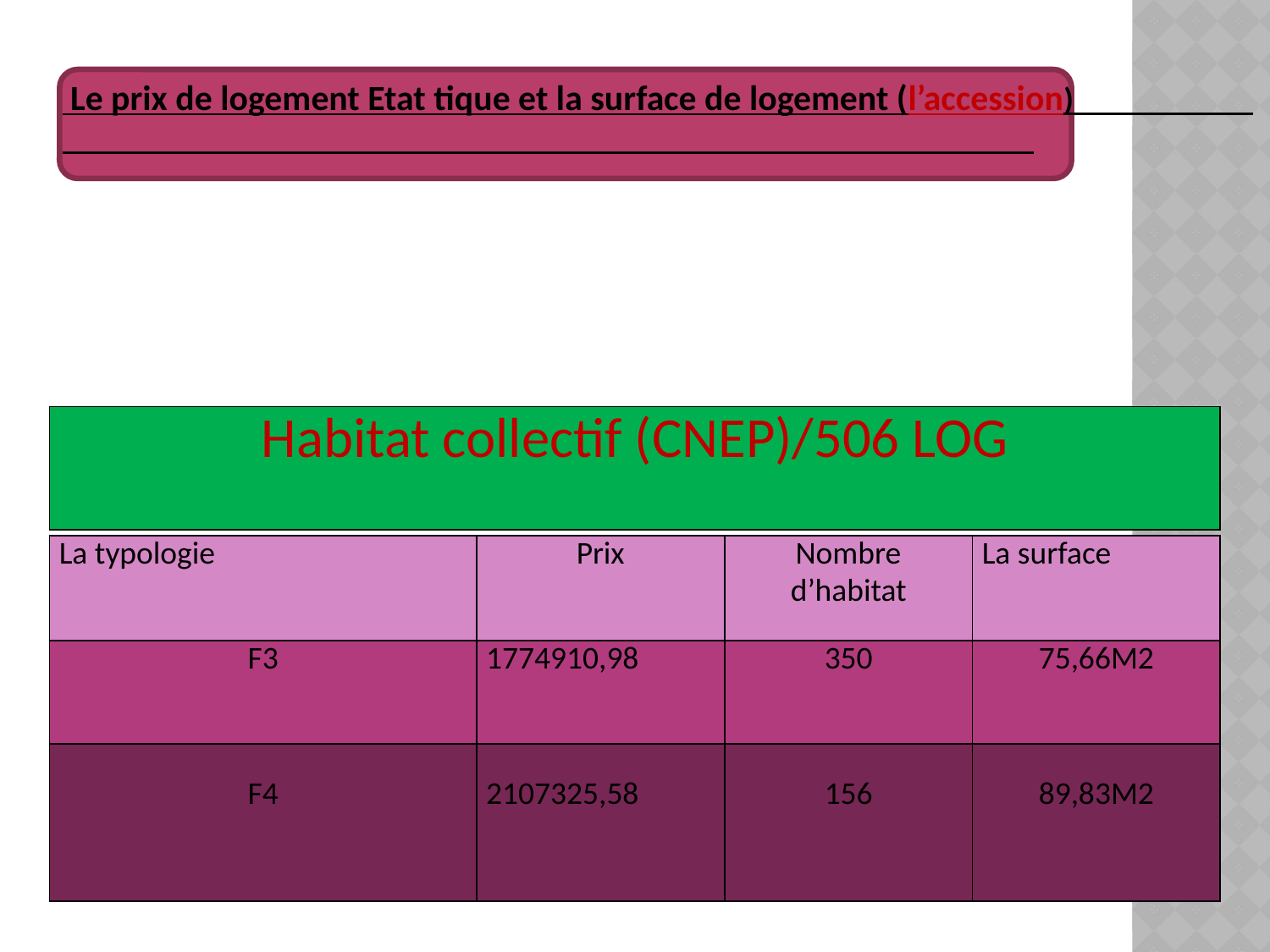

Le prix de logement Etat tique et la surface de logement (l’accession)

| Habitat collectif (CNEP)/506 LOG |
| --- |
| La typologie | Prix | Nombre d’habitat | La surface |
| --- | --- | --- | --- |
| F3 | 1774910,98 | 350 | 75,66M2 |
| F4 | 2107325,58 | 156 | 89,83M2 |
2008/ 2007